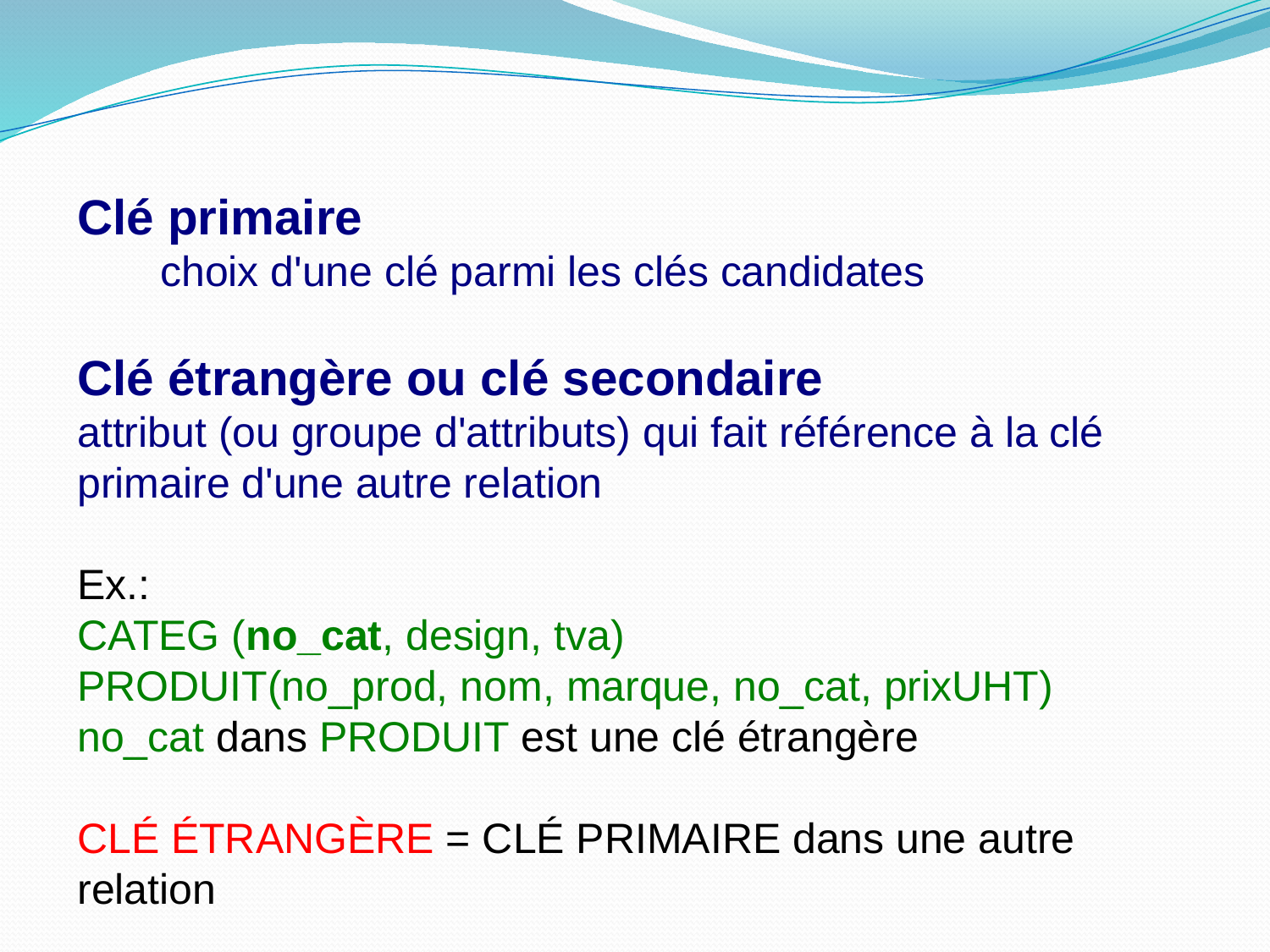

Clé primaire
       choix d'une clé parmi les clés candidates

Clé étrangère ou clé secondaire
attribut (ou groupe d'attributs) qui fait référence à la clé primaire d'une autre relation

Ex.:
CATEG (no_cat, design, tva)
PRODUIT(no_prod, nom, marque, no_cat, prixUHT)
no_cat dans PRODUIT est une clé étrangère

CLÉ ÉTRANGÈRE = CLÉ PRIMAIRE dans une autre relation